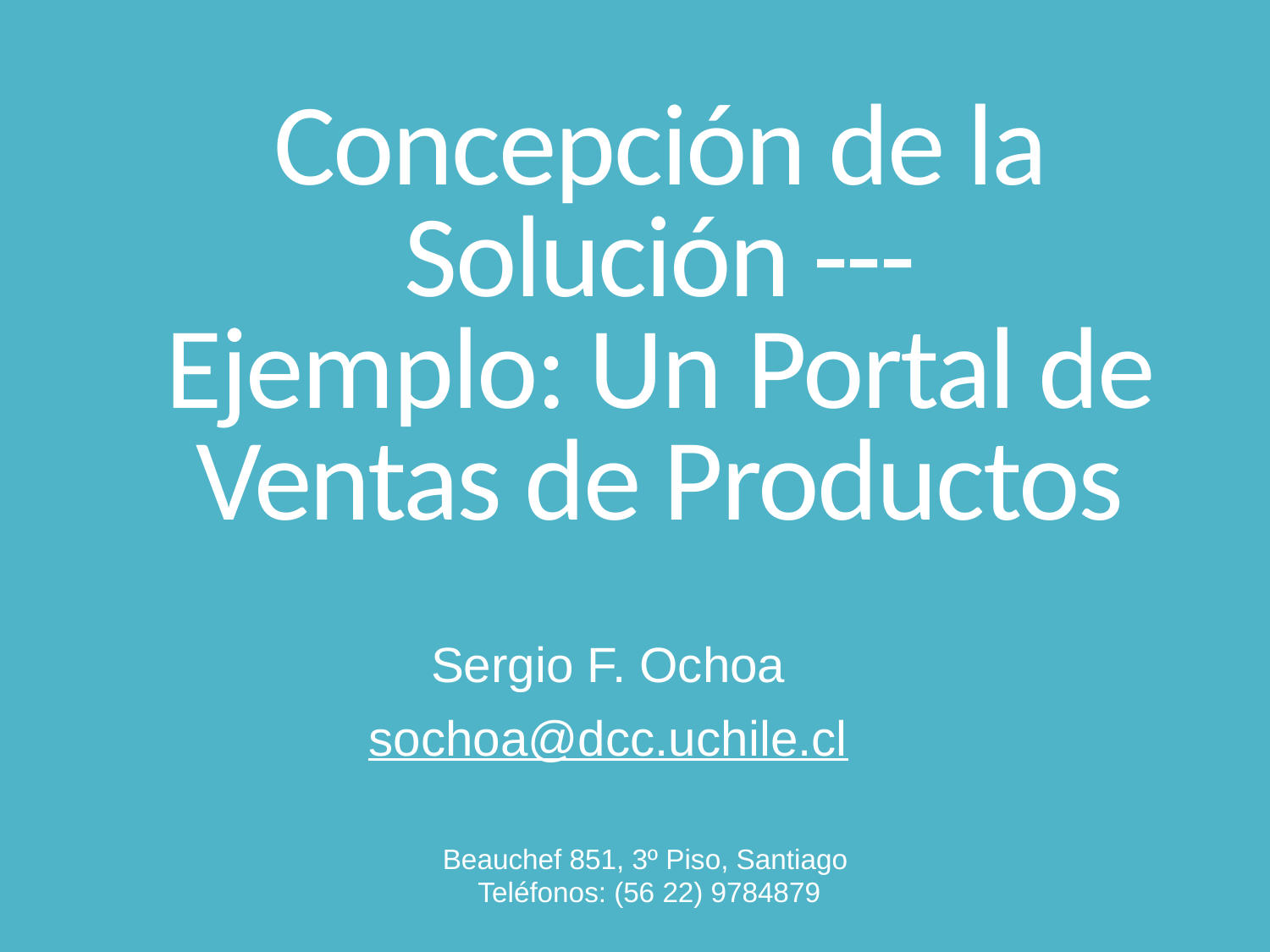

# Concepción de la Solución --- Ejemplo: Un Portal de Ventas de Productos
Sergio F. Ochoa
sochoa@dcc.uchile.cl
1
Beauchef 851, 3º Piso, Santiago
Teléfonos: (56 22) 9784879